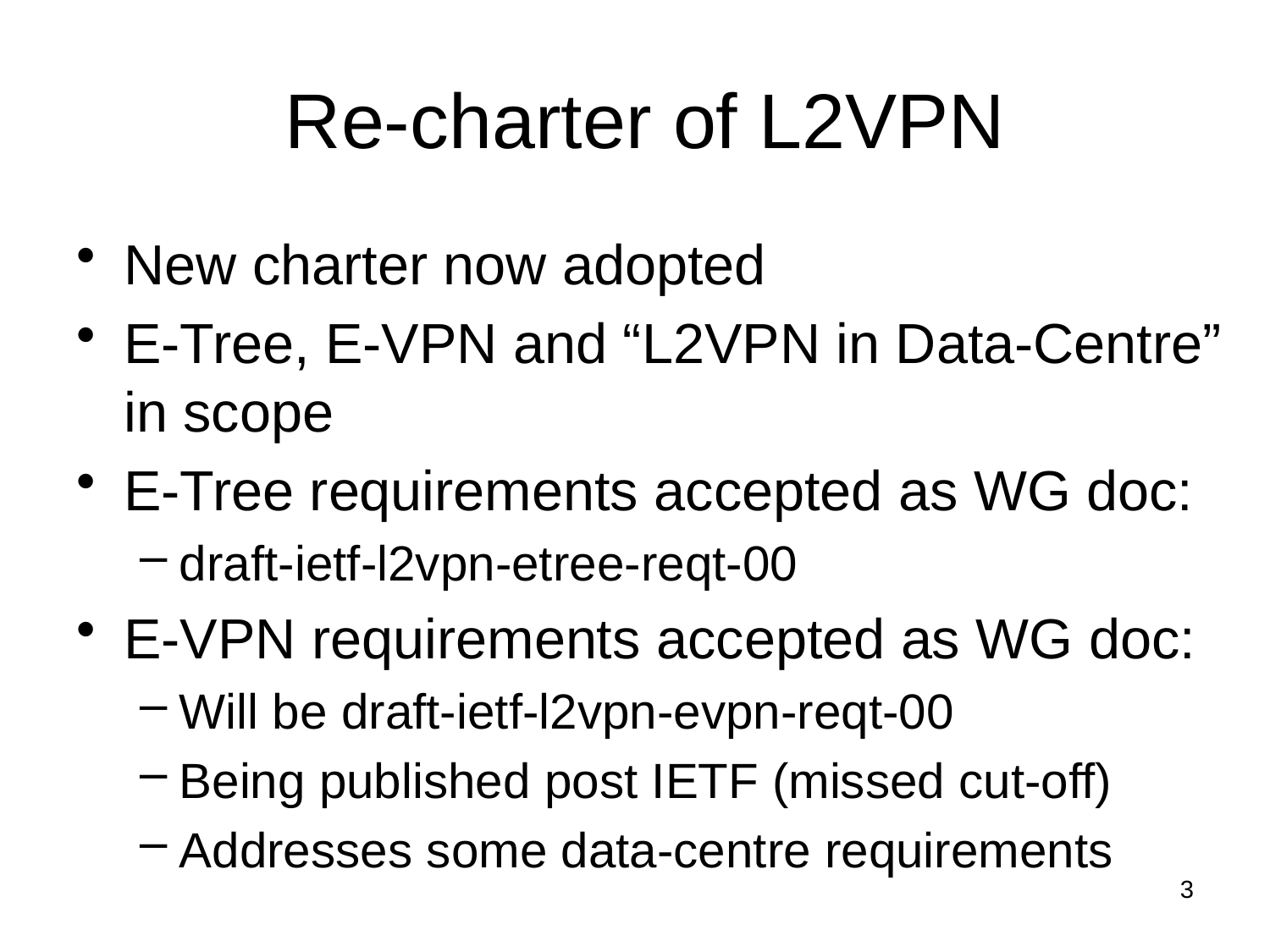

# Re-charter of L2VPN
New charter now adopted
E-Tree, E-VPN and “L2VPN in Data-Centre” in scope
E-Tree requirements accepted as WG doc:
draft-ietf-l2vpn-etree-reqt-00
E-VPN requirements accepted as WG doc:
Will be draft-ietf-l2vpn-evpn-reqt-00
Being published post IETF (missed cut-off)
Addresses some data-centre requirements
3